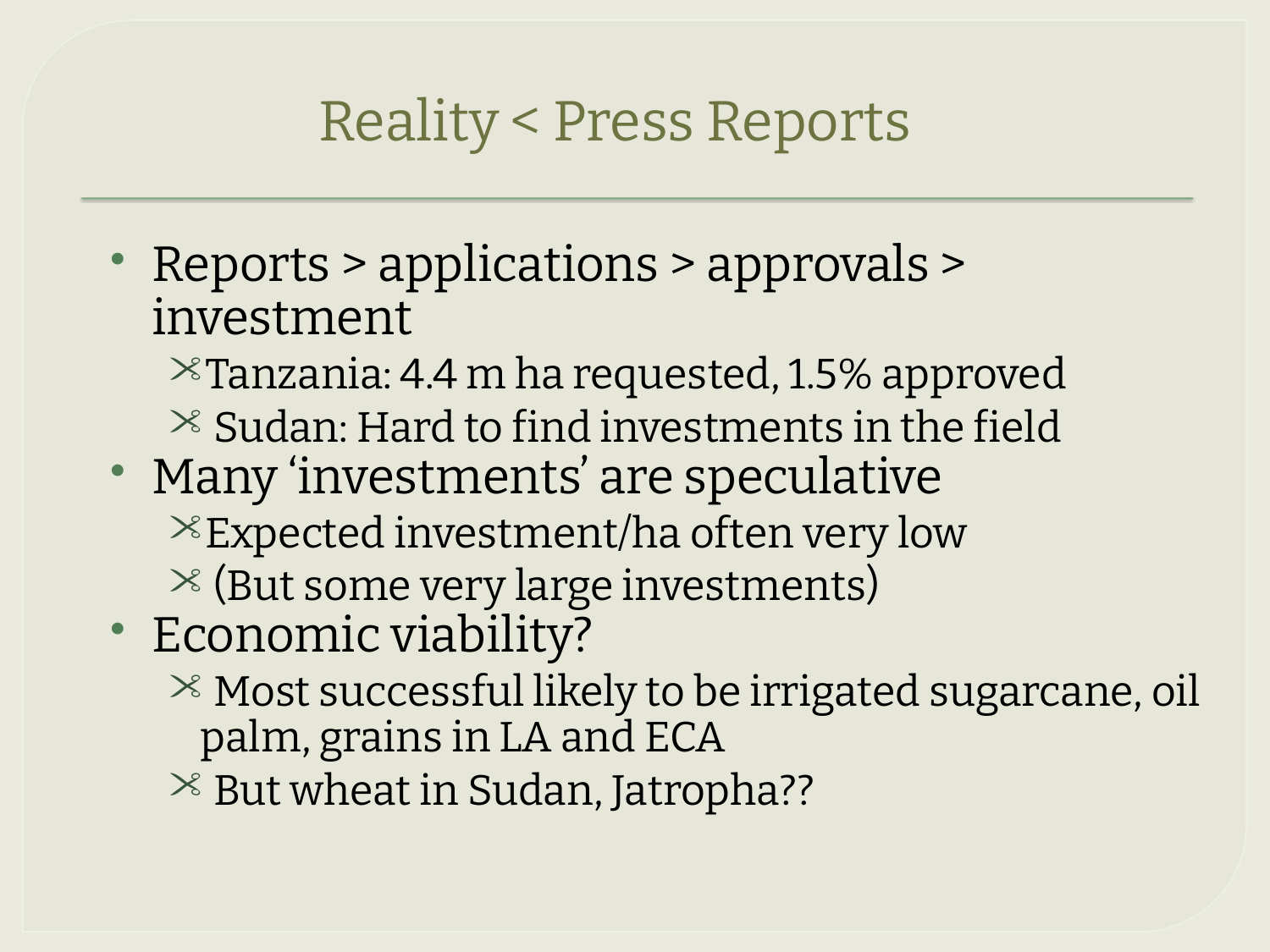

# Reality < Press Reports
Reports > applications > approvals > investment
Tanzania: 4.4 m ha requested, 1.5% approved
 Sudan: Hard to find investments in the field
Many ‘investments’ are speculative
Expected investment/ha often very low
 (But some very large investments)
Economic viability?
 Most successful likely to be irrigated sugarcane, oil palm, grains in LA and ECA
 But wheat in Sudan, Jatropha??